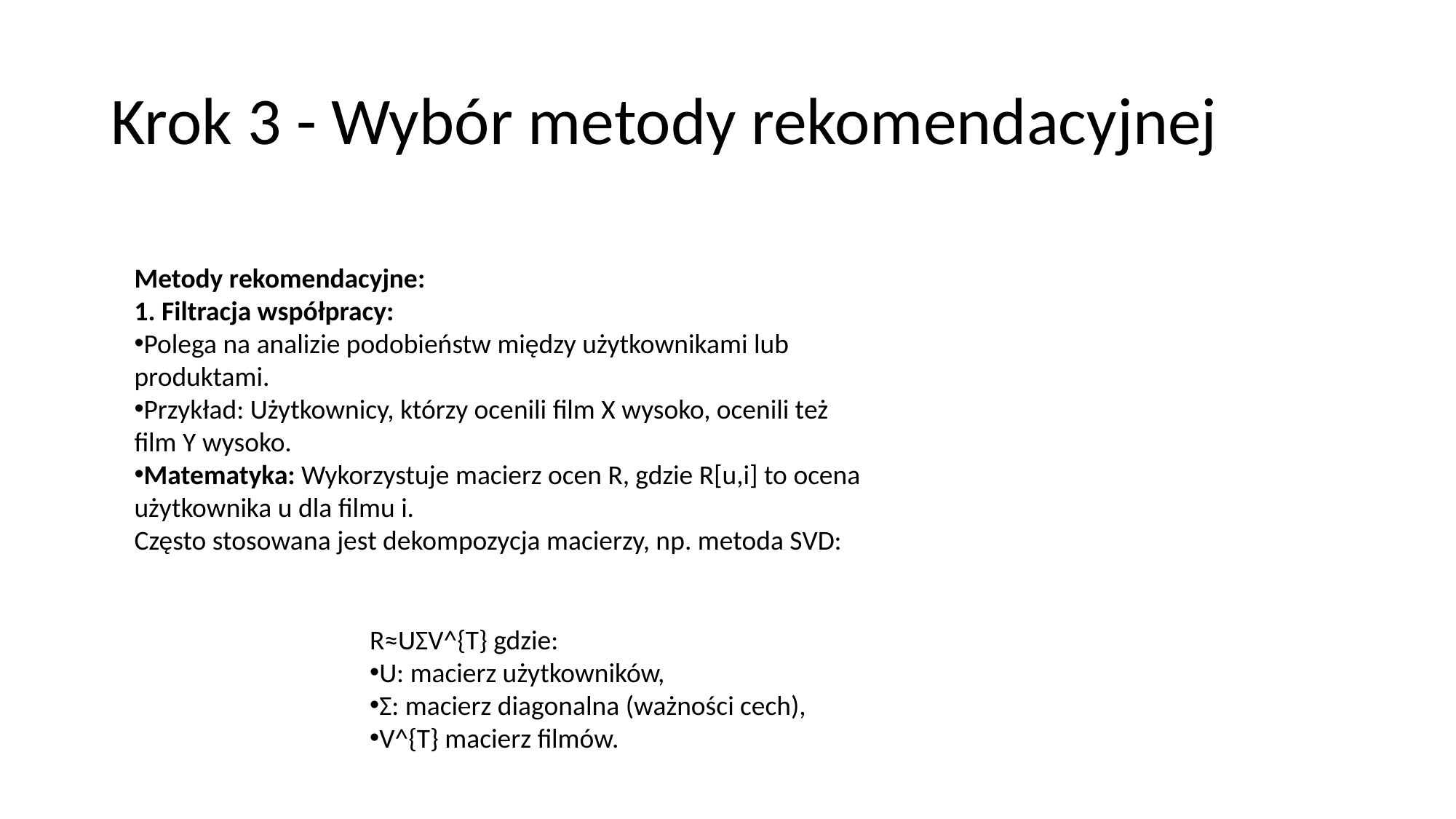

# Krok 3 - Wybór metody rekomendacyjnej
Metody rekomendacyjne:
1. Filtracja współpracy:
Polega na analizie podobieństw między użytkownikami lub produktami.
Przykład: Użytkownicy, którzy ocenili film X wysoko, ocenili też film Y wysoko.
Matematyka: Wykorzystuje macierz ocen R, gdzie R[u,i] to ocena użytkownika u dla filmu i.
Często stosowana jest dekompozycja macierzy, np. metoda SVD:
R≈UΣV^{T} gdzie:
U: macierz użytkowników,
Σ: macierz diagonalna (ważności cech),
V^{T} macierz filmów.